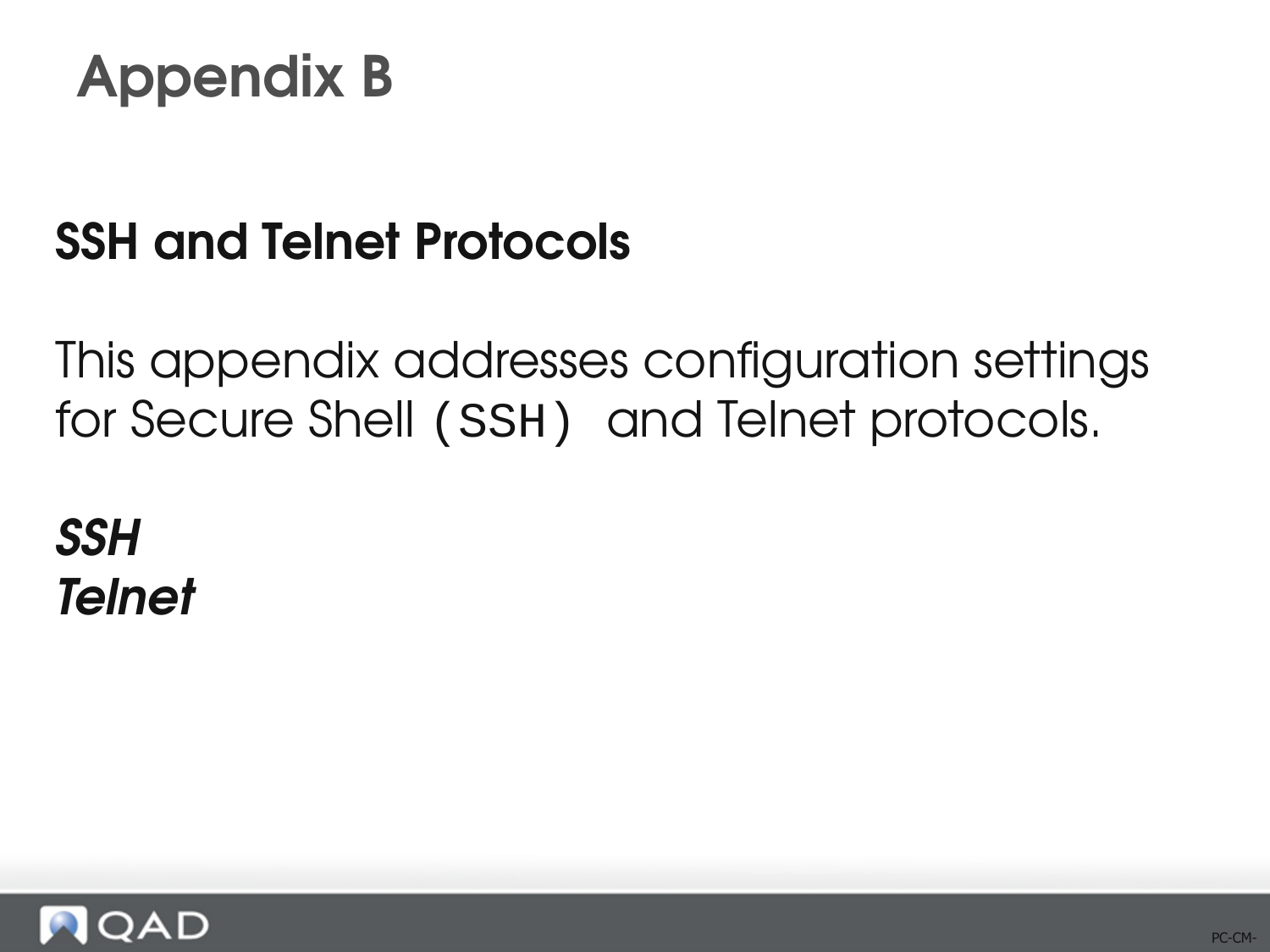

# Appendix B
SSH and Telnet Protocols

This appendix addresses configuration settings for Secure Shell (SSH) and Telnet protocols.

SSH
Telnet
PC-CM-